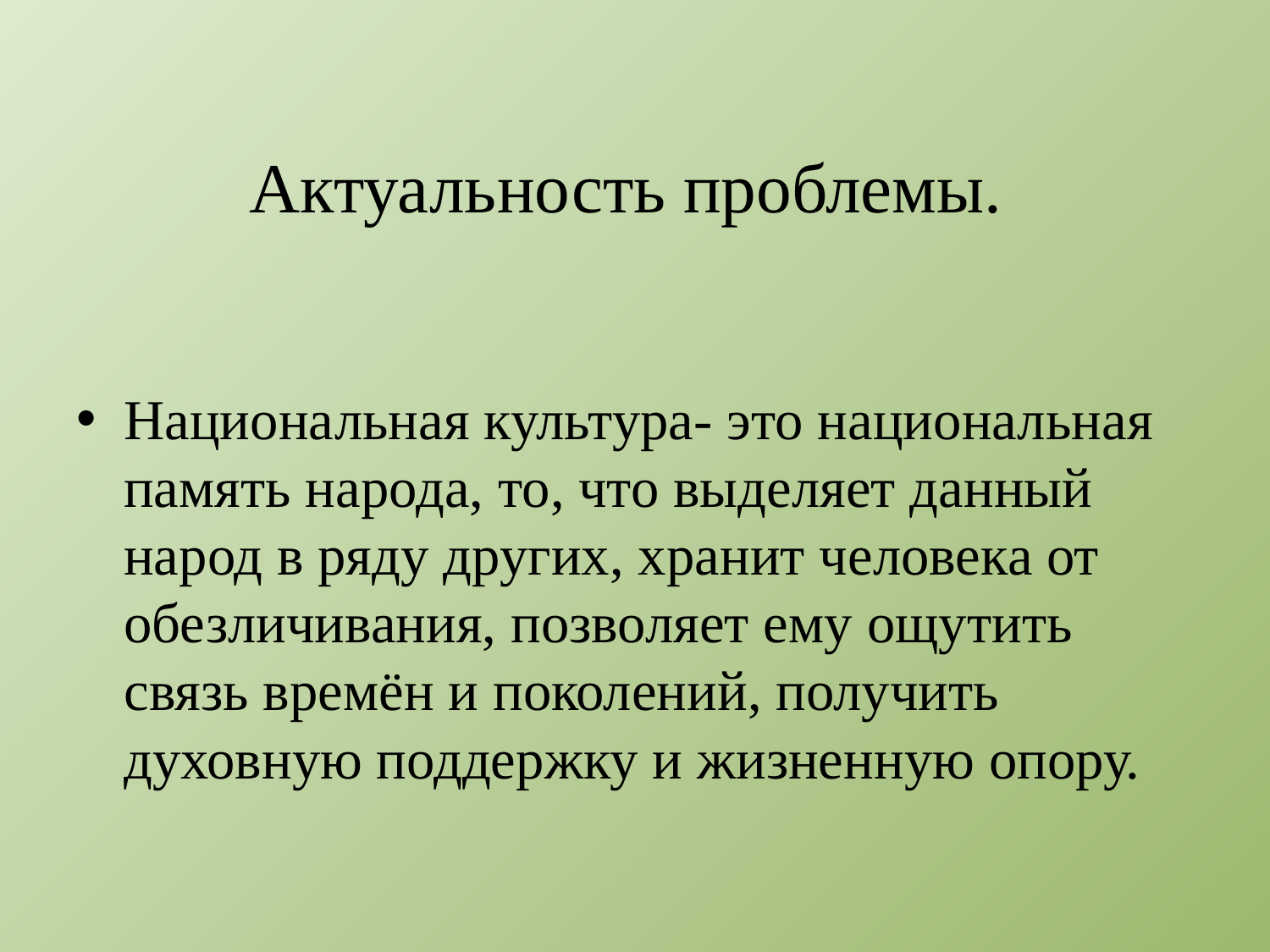

# Актуальность проблемы.
Национальная культура- это национальная память народа, то, что выделяет данный народ в ряду других, хранит человека от обезличивания, позволяет ему ощутить связь времён и поколений, получить духовную поддержку и жизненную опору.